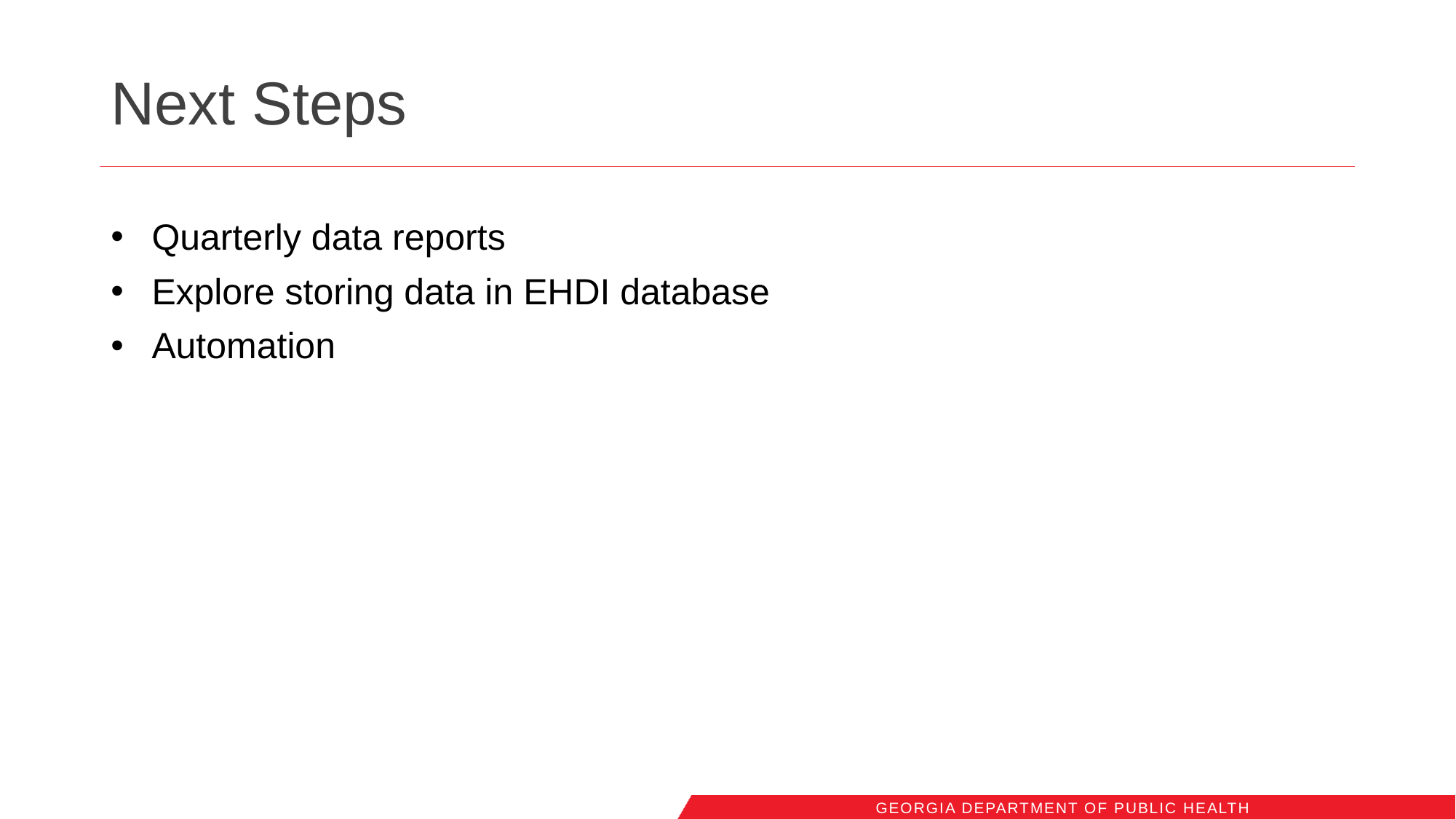

# Next Steps
Quarterly data reports
Explore storing data in EHDI database
Automation